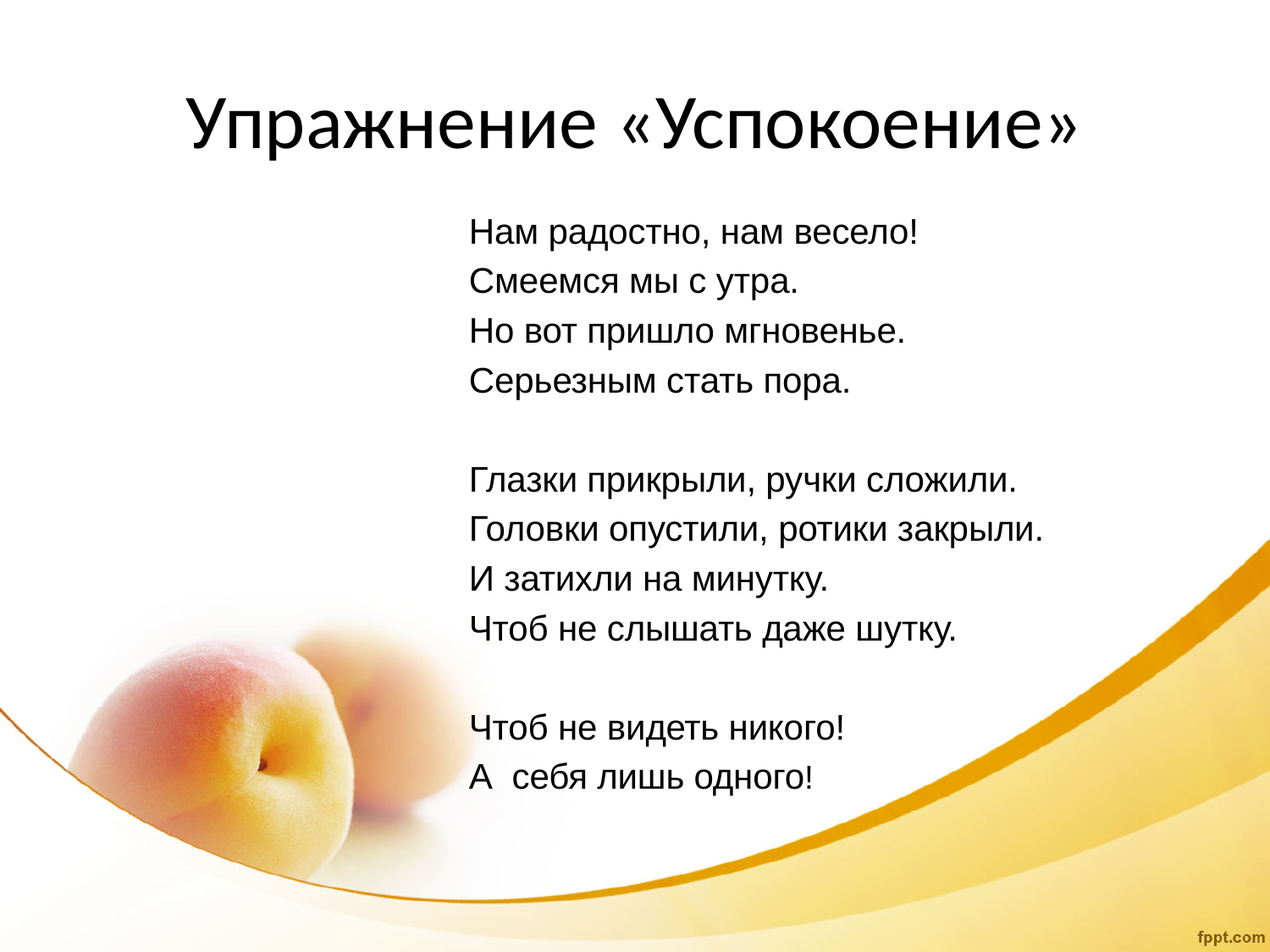

# Упражнение «Успокоение»

Нам радостно, нам весело!
Смеемся мы с утра.
Но вот пришло мгновенье.
Серьезным стать пора.

Глазки прикрыли, ручки сложили.
Головки опустили, ротики закрыли.
И затихли на минутку.
Чтоб не слышать даже шутку.

Чтоб не видеть никого!
А  себя лишь одного!